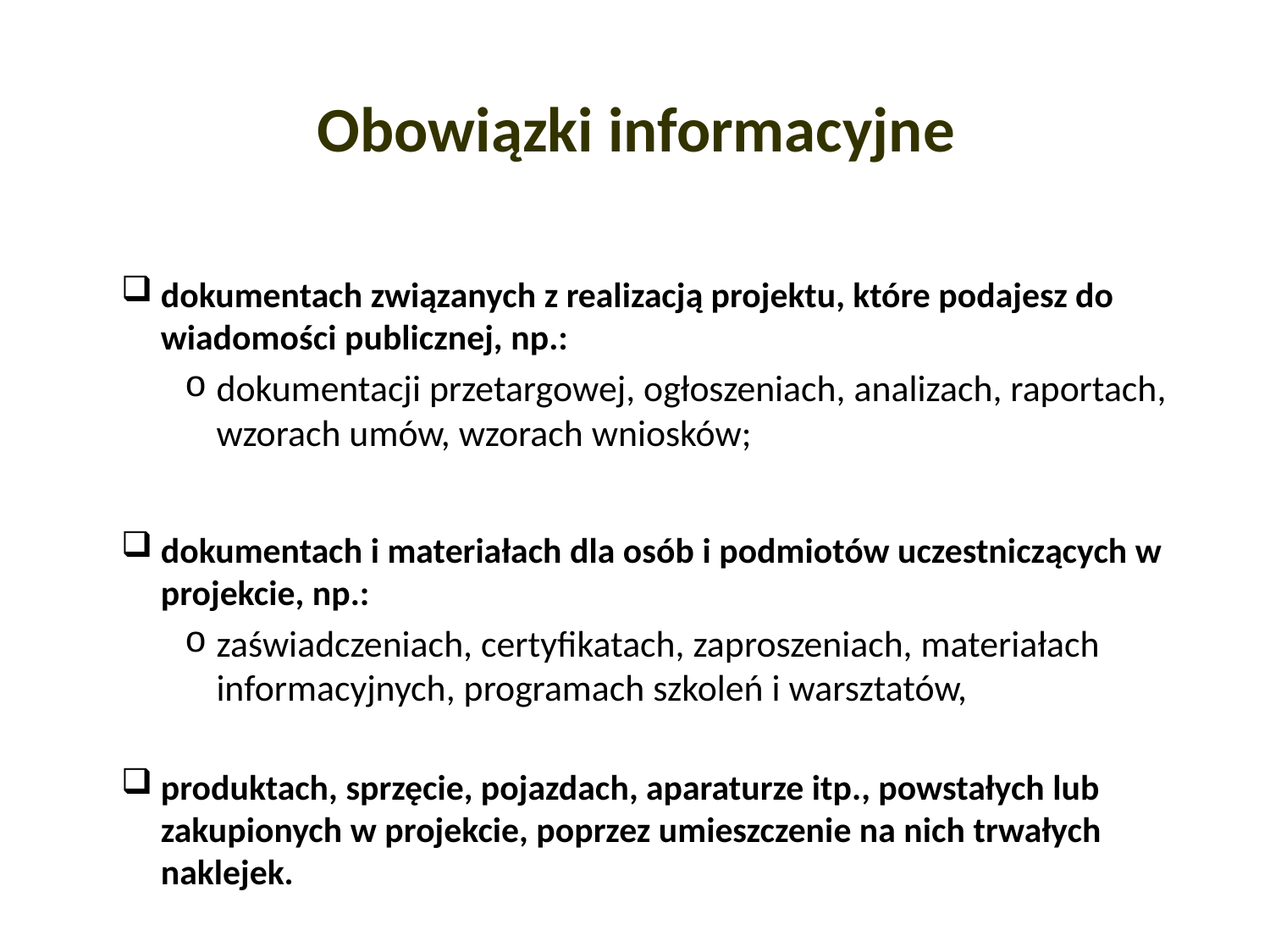

# Obowiązki informacyjne
dokumentach związanych z realizacją projektu, które podajesz do wiadomości publicznej, np.:
dokumentacji przetargowej, ogłoszeniach, analizach, raportach, wzorach umów, wzorach wniosków;

dokumentach i materiałach dla osób i podmiotów uczestniczących w projekcie, np.:
zaświadczeniach, certyfikatach, zaproszeniach, materiałach informacyjnych, programach szkoleń i warsztatów,

produktach, sprzęcie, pojazdach, aparaturze itp., powstałych lub zakupionych w projekcie, poprzez umieszczenie na nich trwałych naklejek.